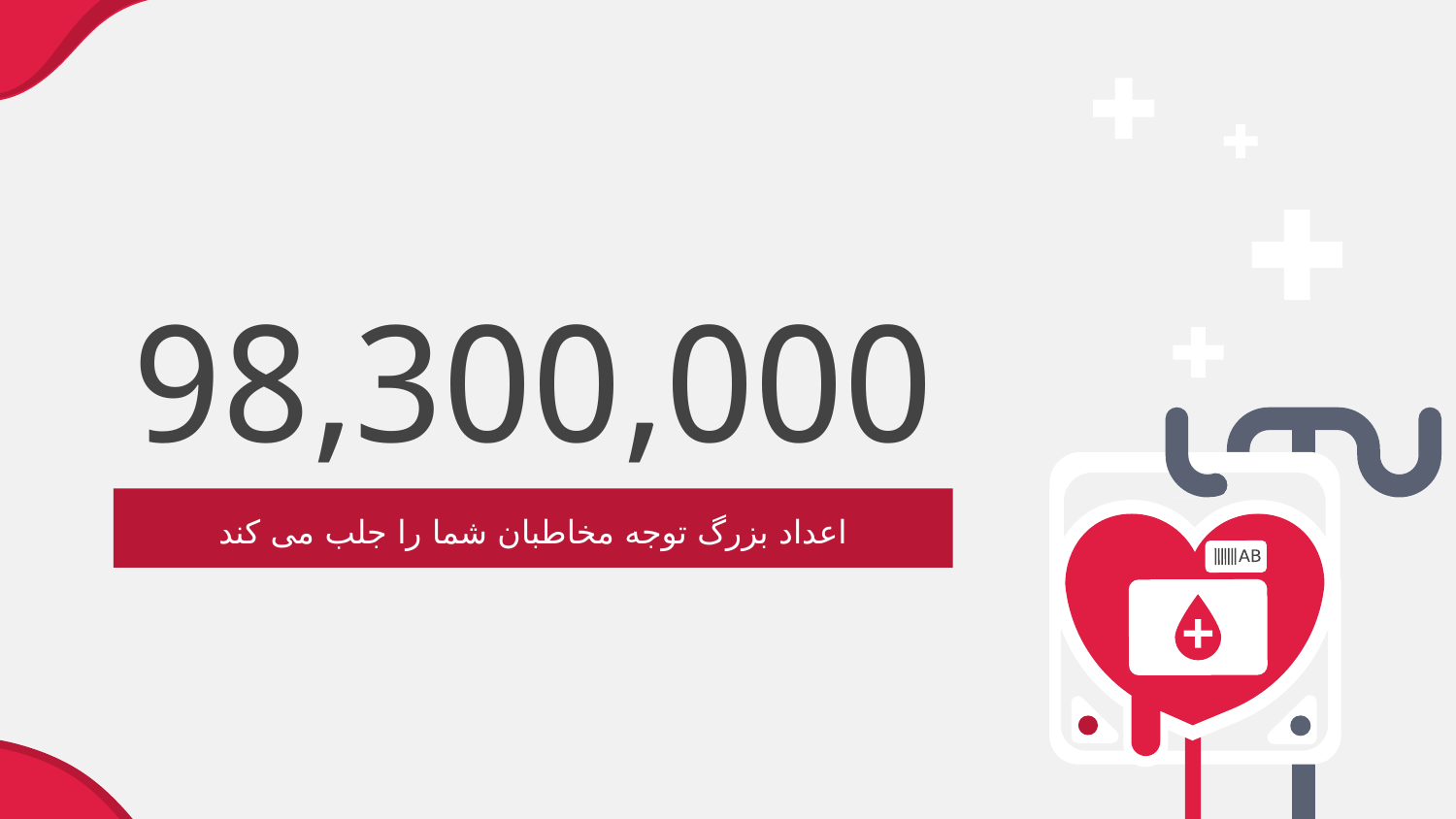

# 98,300,000

اعداد بزرگ توجه مخاطبان شما را جلب می کند